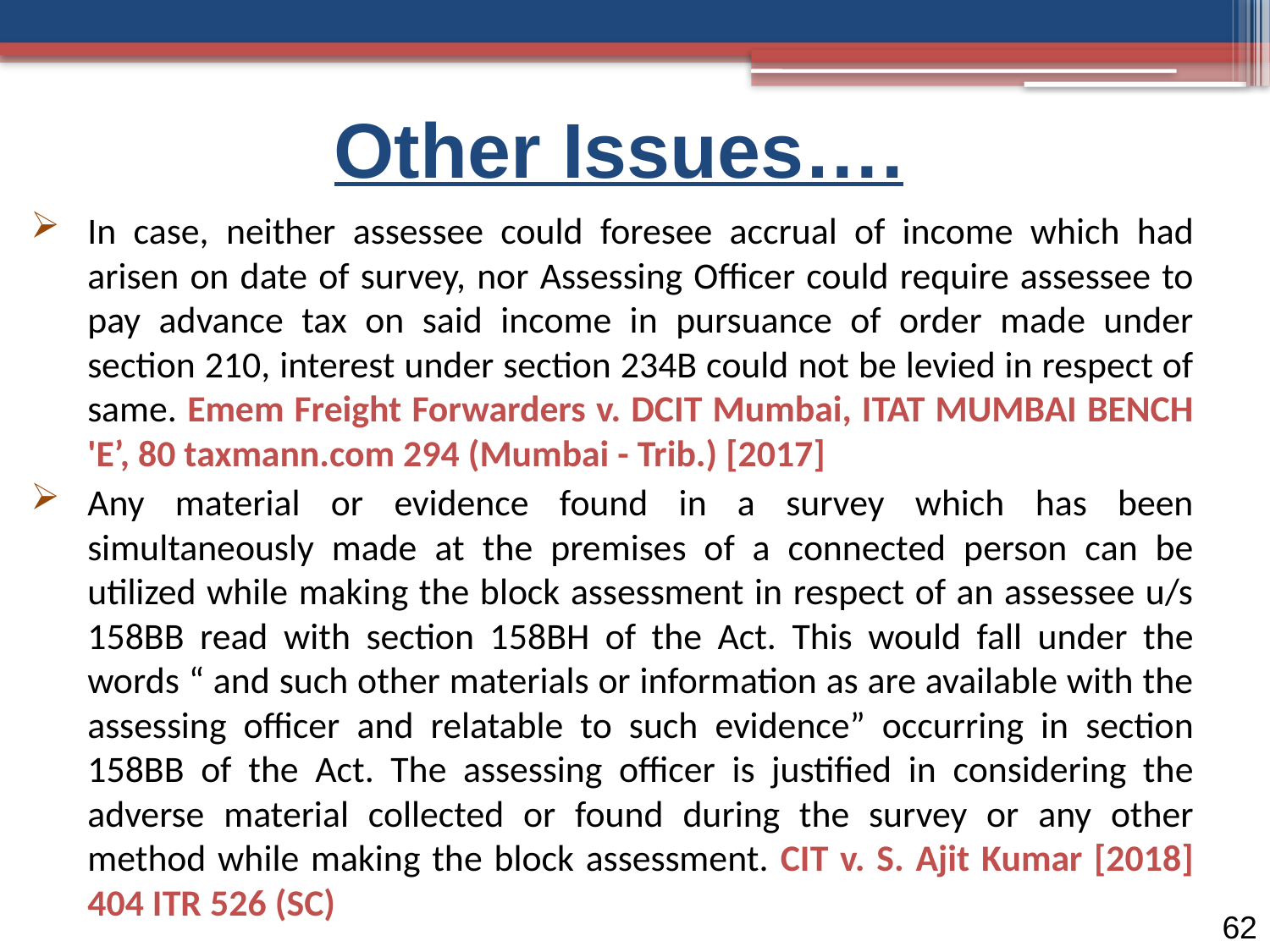

Other Issues….
In case, neither assessee could foresee accrual of income which had arisen on date of survey, nor Assessing Officer could require assessee to pay advance tax on said income in pursuance of order made under section 210, interest under section 234B could not be levied in respect of same. Emem Freight Forwarders v. DCIT Mumbai, ITAT MUMBAI BENCH 'E’, 80 taxmann.com 294 (Mumbai - Trib.) [2017]
Any material or evidence found in a survey which has been simultaneously made at the premises of a connected person can be utilized while making the block assessment in respect of an assessee u/s 158BB read with section 158BH of the Act. This would fall under the words “ and such other materials or information as are available with the assessing officer and relatable to such evidence” occurring in section 158BB of the Act. The assessing officer is justified in considering the adverse material collected or found during the survey or any other method while making the block assessment. CIT v. S. Ajit Kumar [2018] 404 ITR 526 (SC)
62